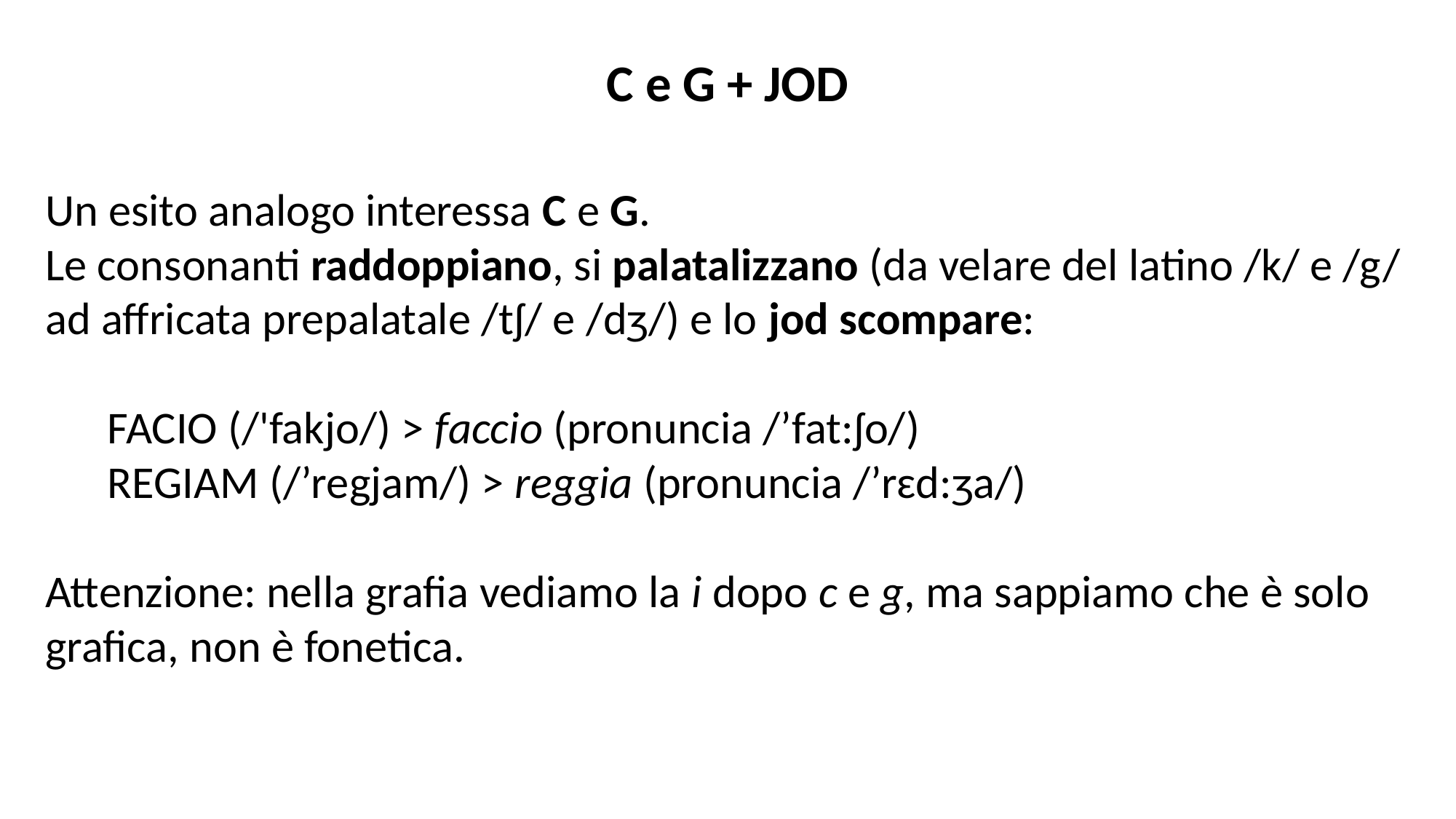

# C e G + JOD
Un esito analogo interessa C e G.
Le consonanti raddoppiano, si palatalizzano (da velare del latino /k/ e /g/ ad affricata prepalatale /tʃ/ e /dʒ/) e lo jod scompare:

      FACIO (/'fakjo/) > faccio (pronuncia /’fat:ʃo/)
      REGIAM (/’regjam/) > reggia (pronuncia /’rɛd:ʒa/)

Attenzione: nella grafia vediamo la i dopo c e g, ma sappiamo che è solo grafica, non è fonetica.